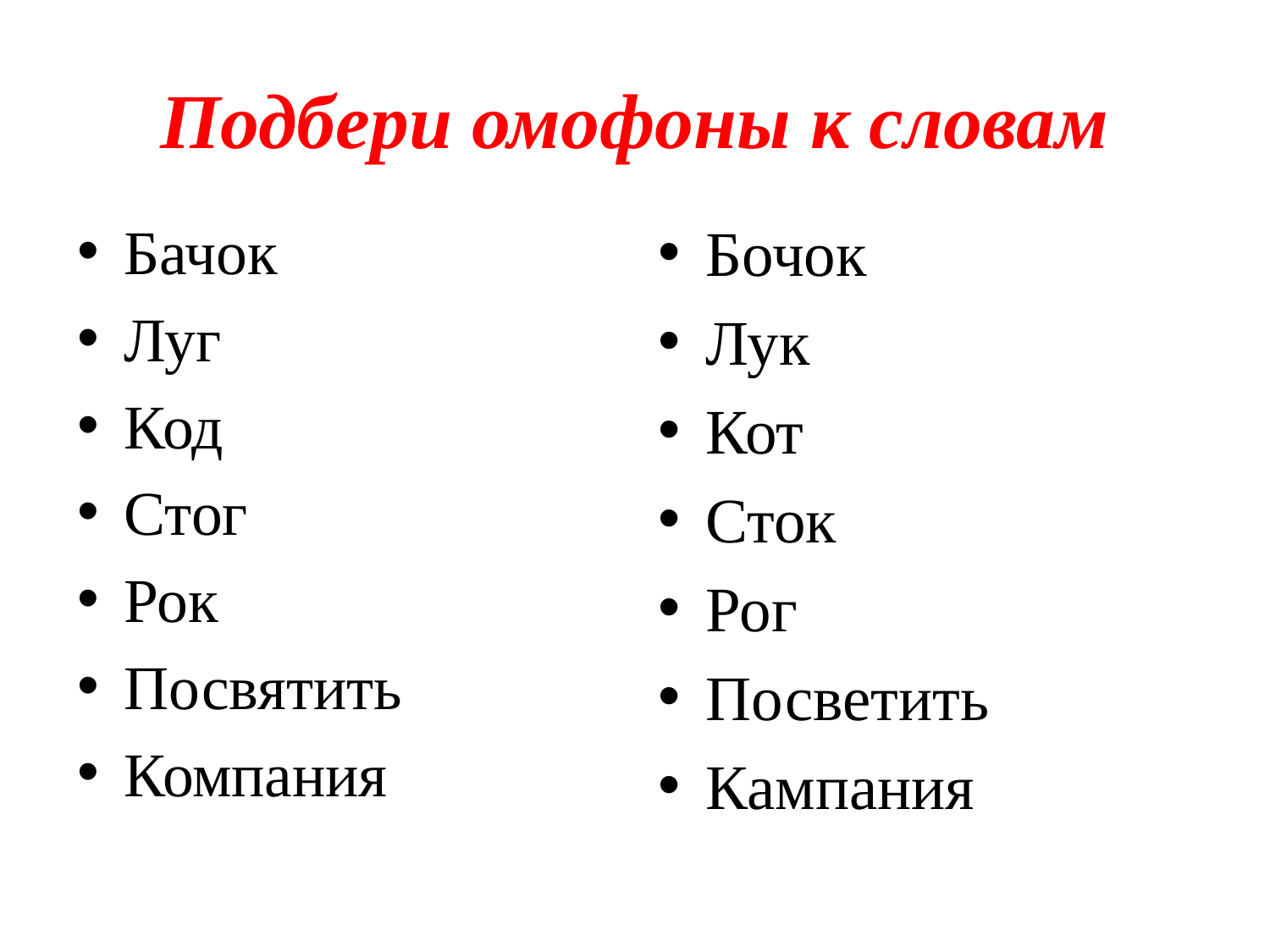

# Подбери омофоны к словам
Бачок
Луг
Код
Стог
Рок
Посвятить
Компания

Бочок
Лук
Кот
Сток
Рог
Посветить
Кампания